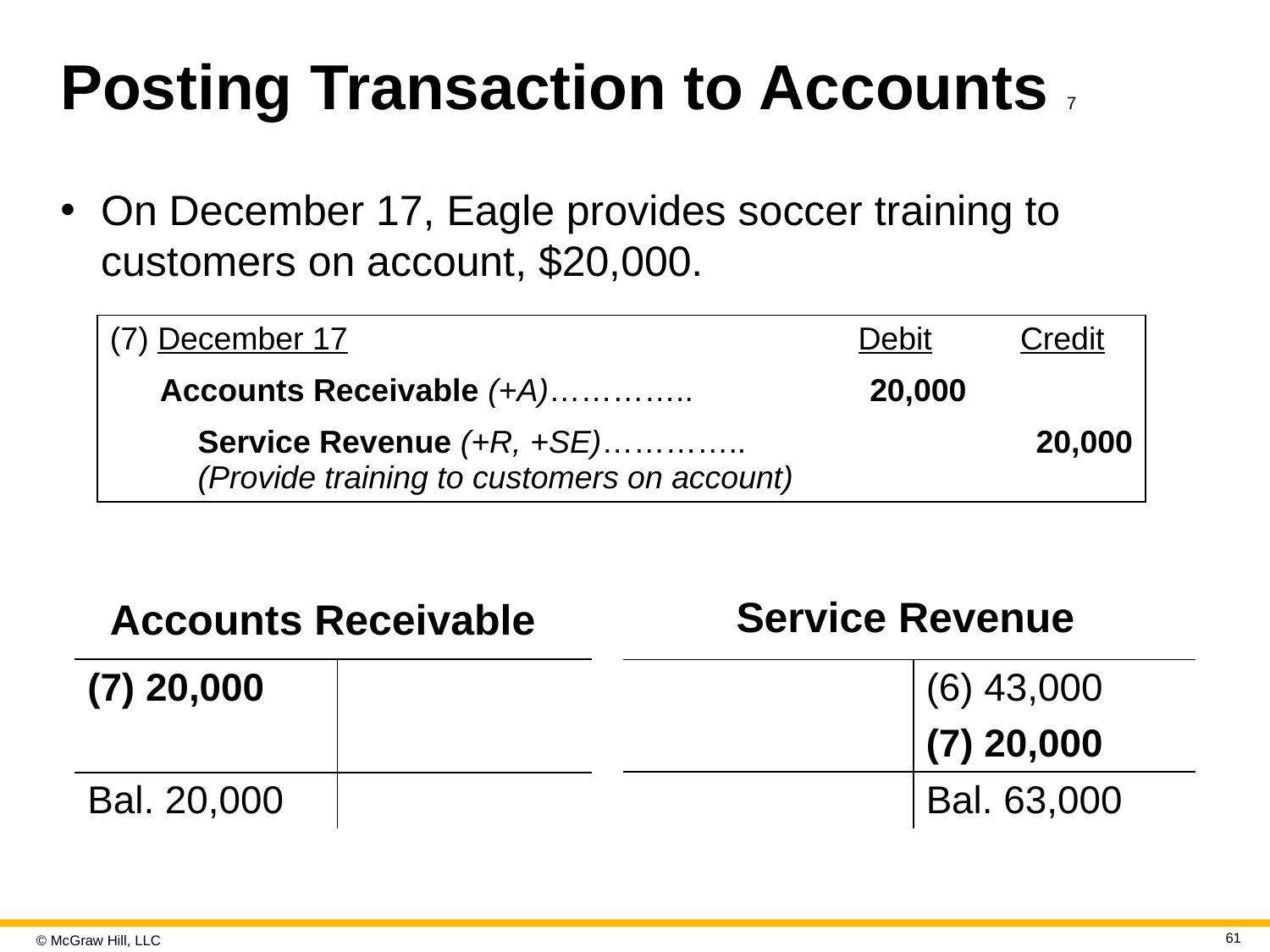

# Posting Transaction to Accounts 7
On December 17, Eagle provides soccer training to customers on account, $20,000.
| (7) December 17 | Debit | Credit |
| --- | --- | --- |
| Accounts Receivable (+A)………….. | 20,000 |  |
| Service Revenue (+R, +SE)………….. (Provide training to customers on account) |  | 20,000 |
Accounts Receivable
Service Revenue
| (7) 20,000 |  |
| --- | --- |
|  |  |
| Bal. 20,000 |  |
|  | (6) 43,000 |
| --- | --- |
|  | (7) 20,000 |
|  | Bal. 63,000 |
61